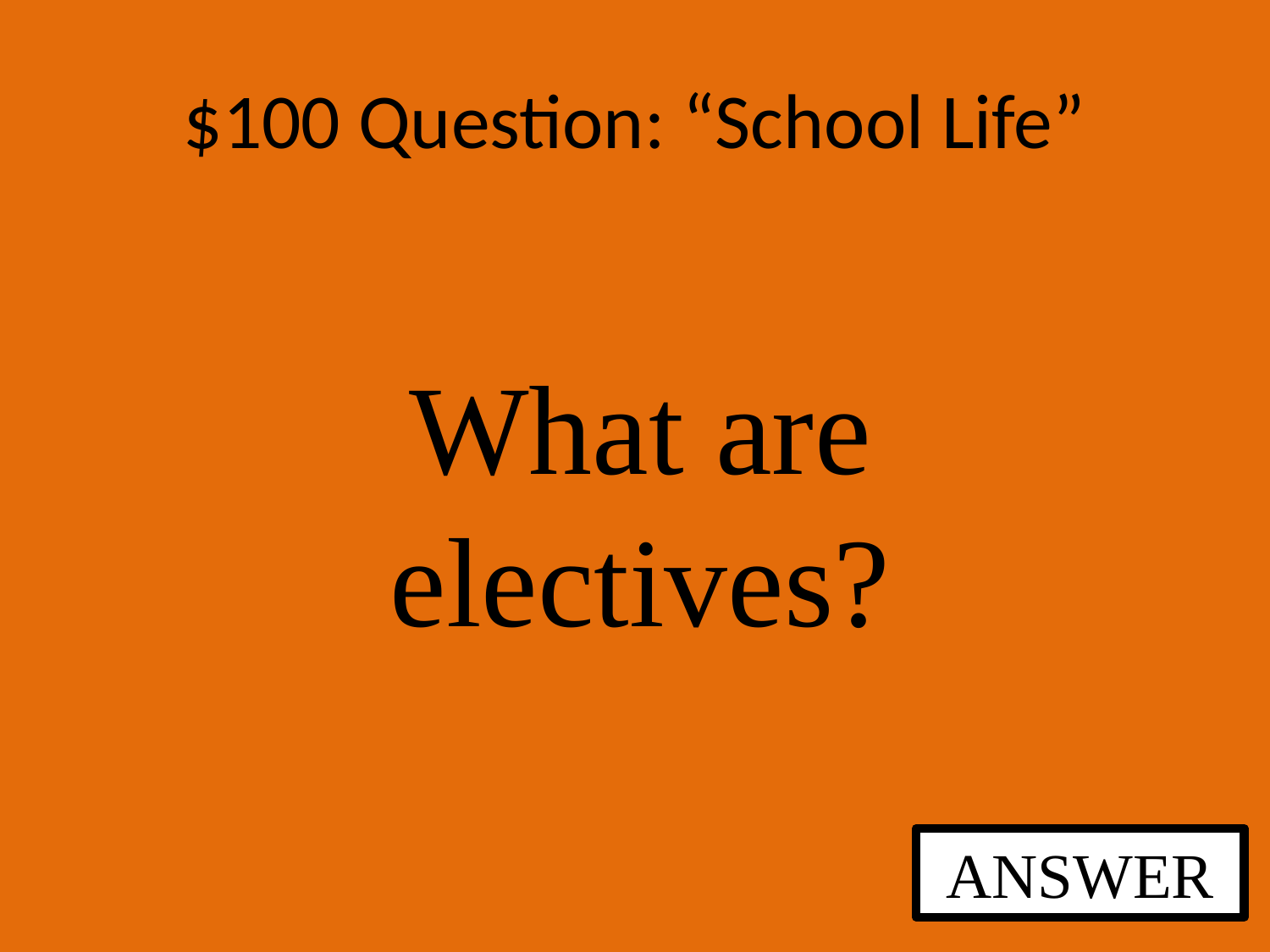

# $100 Question: “School Life”
What are electives?
ANSWER